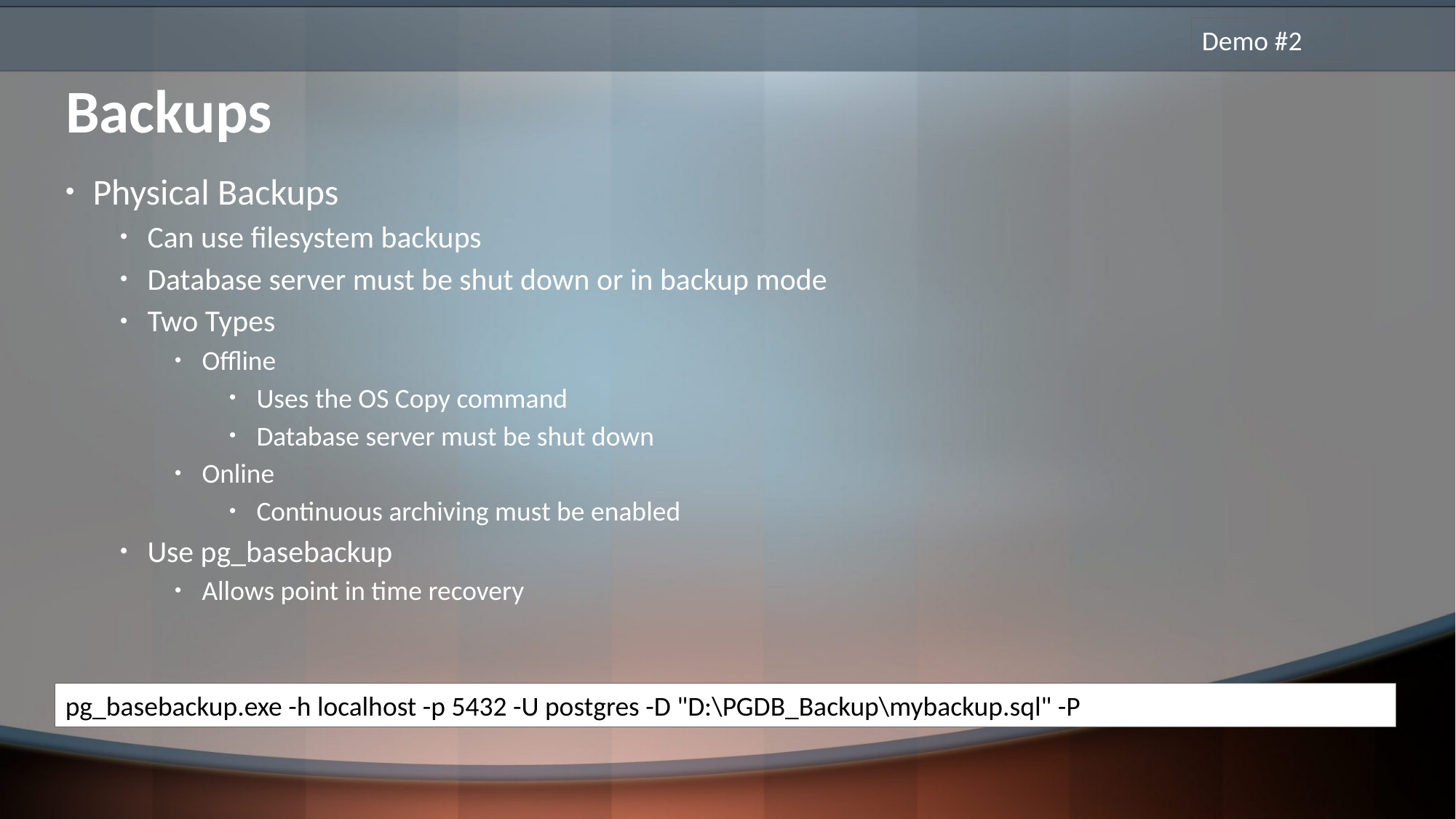

Demo #2
# Backups
Physical Backups
Can use filesystem backups
Database server must be shut down or in backup mode
Two Types
Offline
Uses the OS Copy command
Database server must be shut down
Online
Continuous archiving must be enabled
Use pg_basebackup
Allows point in time recovery

pg_basebackup.exe -h localhost -p 5432 -U postgres -D "D:\PGDB_Backup\mybackup.sql" -P